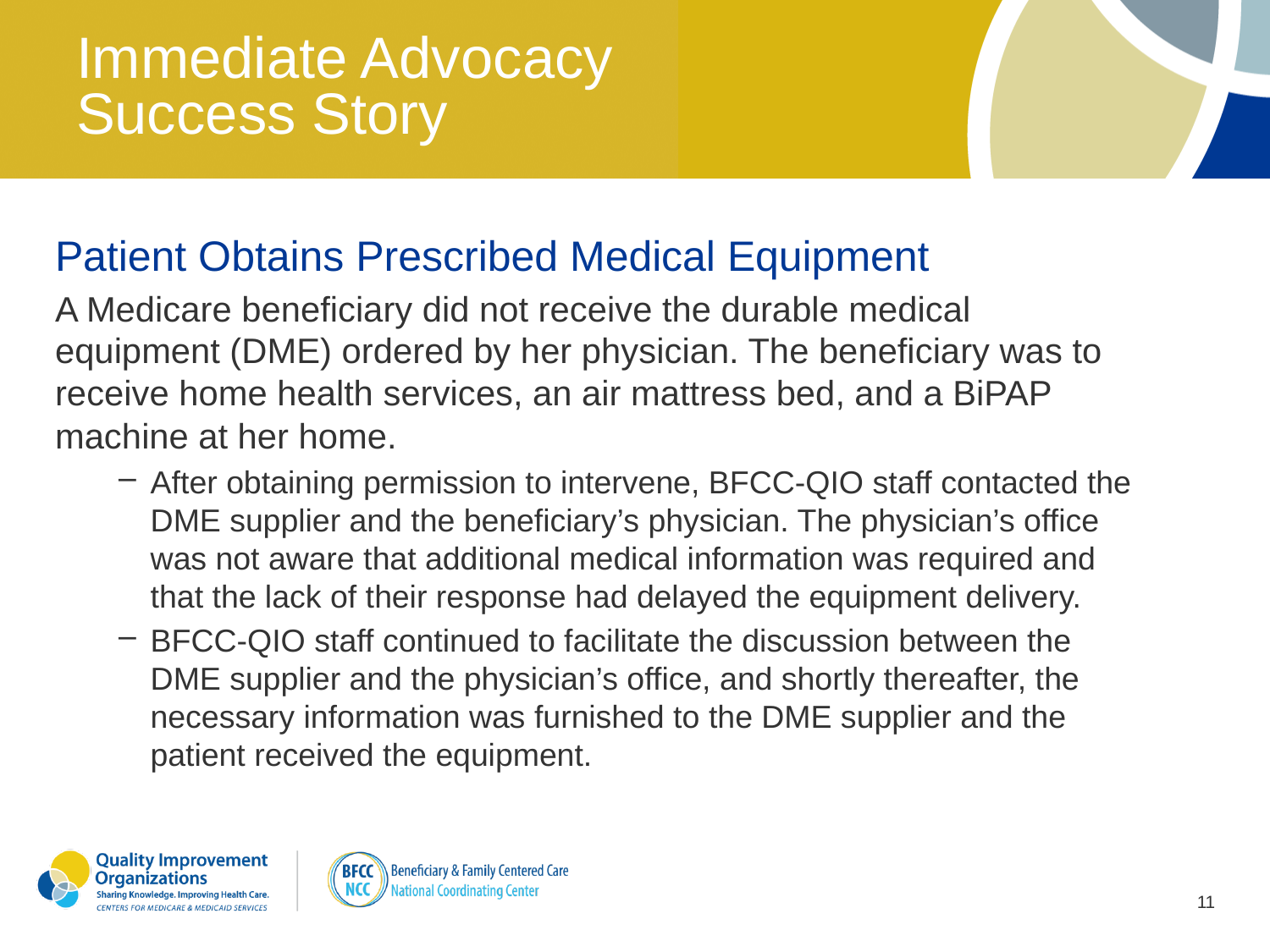

# Immediate Advocacy Success Story
Patient Obtains Prescribed Medical Equipment
A Medicare beneficiary did not receive the durable medical equipment (DME) ordered by her physician. The beneficiary was to receive home health services, an air mattress bed, and a BiPAP machine at her home.
After obtaining permission to intervene, BFCC-QIO staff contacted the DME supplier and the beneficiary’s physician. The physician’s office was not aware that additional medical information was required and that the lack of their response had delayed the equipment delivery.
BFCC-QIO staff continued to facilitate the discussion between the DME supplier and the physician’s office, and shortly thereafter, the necessary information was furnished to the DME supplier and the patient received the equipment.